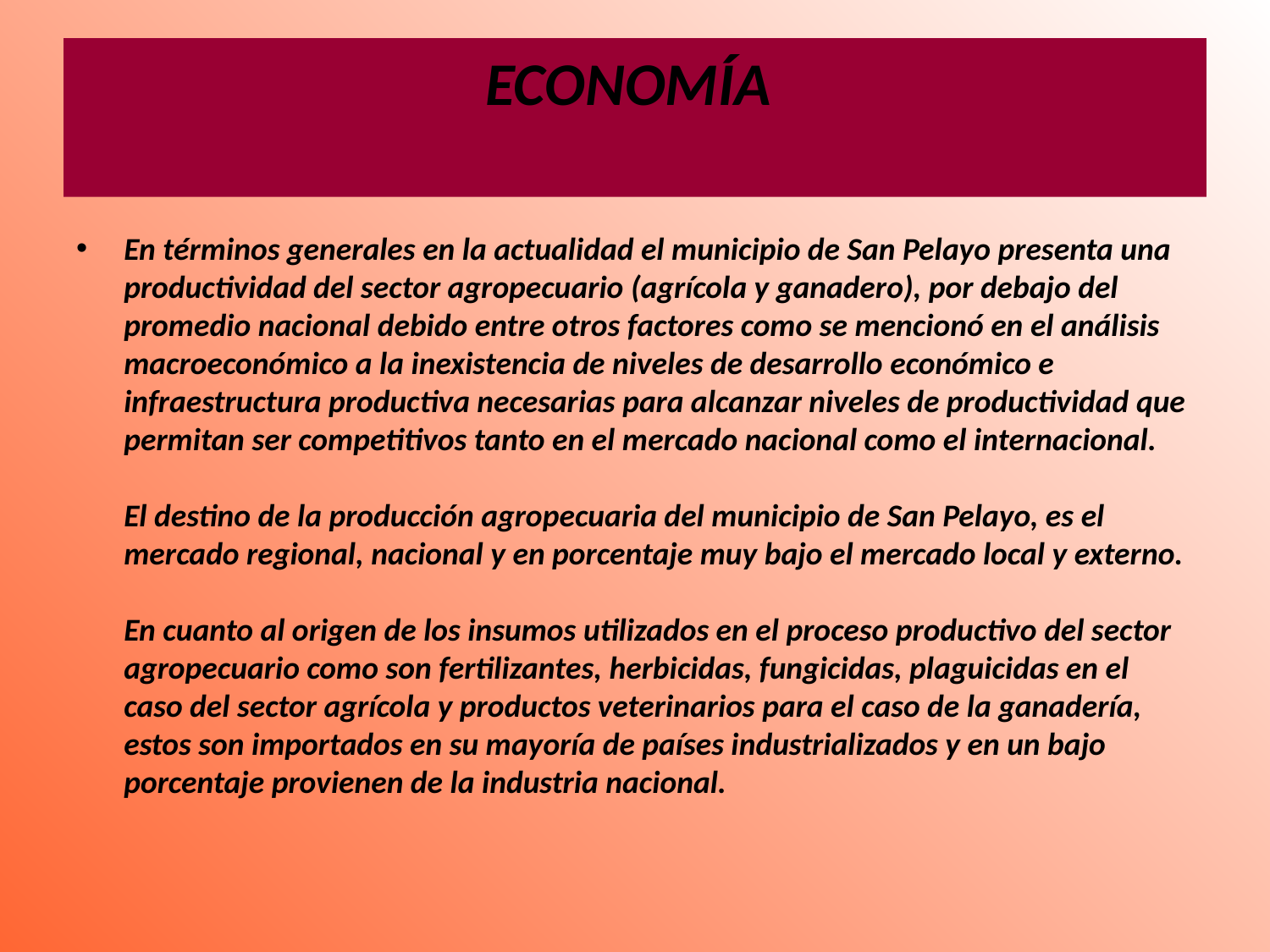

# ECONOMÍA
En términos generales en la actualidad el municipio de San Pelayo presenta una productividad del sector agropecuario (agrícola y ganadero), por debajo del promedio nacional debido entre otros factores como se mencionó en el análisis macroeconómico a la inexistencia de niveles de desarrollo económico e infraestructura productiva necesarias para alcanzar niveles de productividad que permitan ser competitivos tanto en el mercado nacional como el internacional.
El destino de la producción agropecuaria del municipio de San Pelayo, es el mercado regional, nacional y en porcentaje muy bajo el mercado local y externo.
En cuanto al origen de los insumos utilizados en el proceso productivo del sector agropecuario como son fertilizantes, herbicidas, fungicidas, plaguicidas en el caso del sector agrícola y productos veterinarios para el caso de la ganadería, estos son importados en su mayoría de países industrializados y en un bajo porcentaje provienen de la industria nacional.